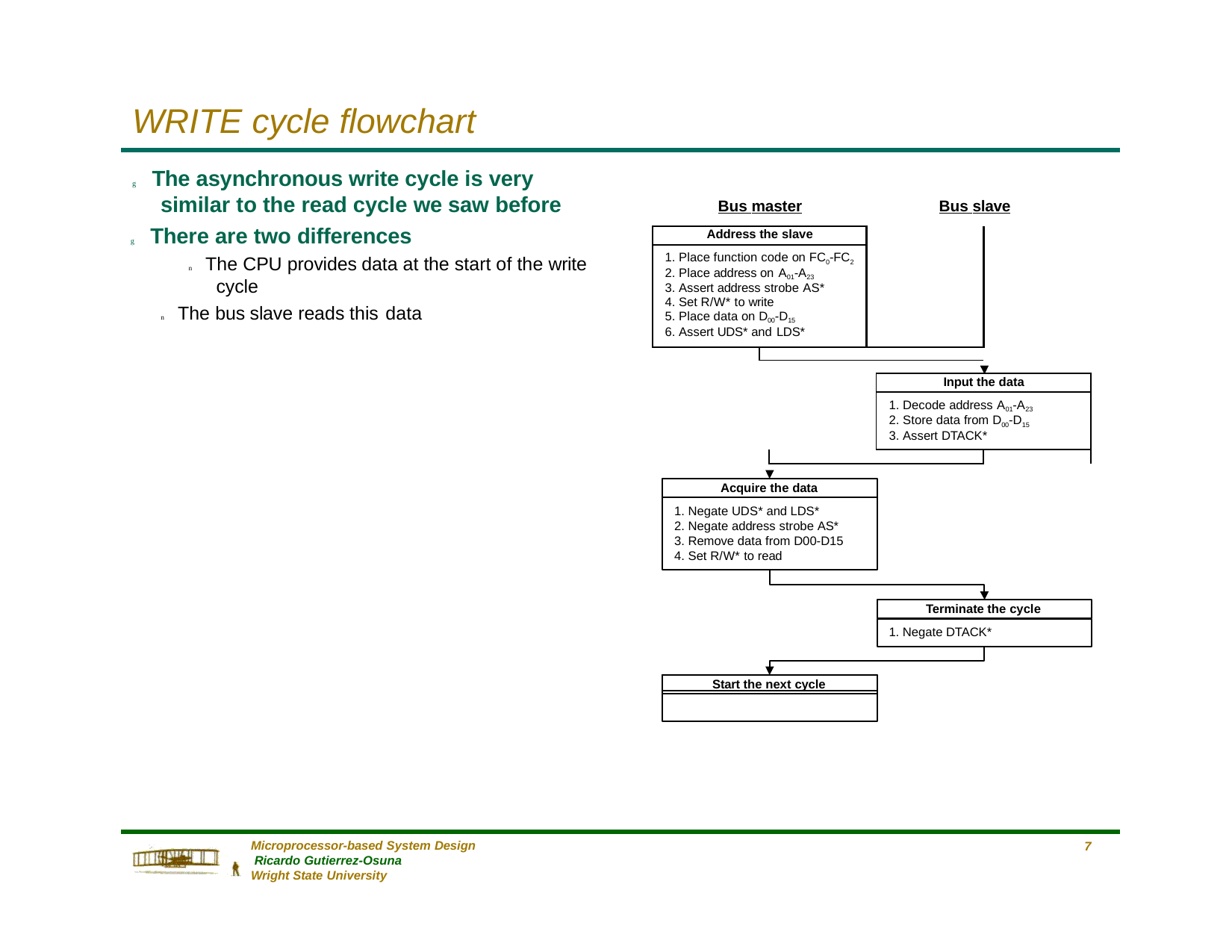

# WRITE cycle flowchart
g The asynchronous write cycle is very  similar to the read cycle we saw before
g There are two differences
n The CPU provides data at the start of the write  cycle
n The bus slave reads this data
Bus master
Bus slave
| Address the slave |  |  |
| --- | --- | --- |
| Place function code on FC0-FC2 Place address on A01-A23 Assert address strobe AS\* Set R/W\* to write Place data on D00-D15 Assert UDS\* and LDS\* |  |  |
|  |  |  |

|  | Input the data |  |
| --- | --- | --- |
|  | Decode address A01-A23 Store data from D00-D15 Assert DTACK\* |  |
|  |  |  |

Acquire the data
Negate UDS* and LDS*
Negate address strobe AS*
Remove data from D00-D15
Set R/W* to read

Terminate the cycle
1. Negate DTACK*

Start the next cycle

Microprocessor-based System Design  Ricardo Gutierrez-Osuna
Wright State University
7